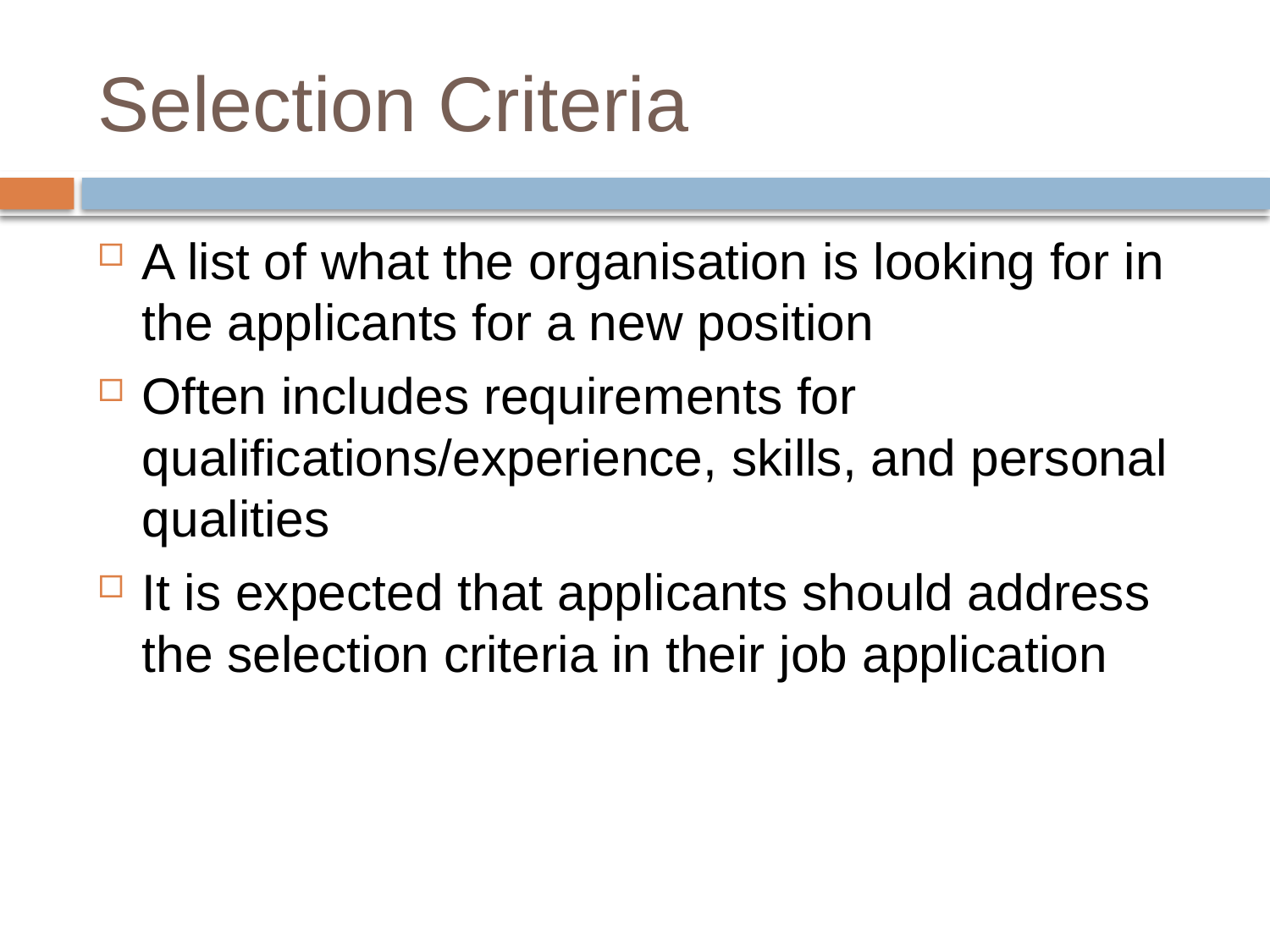

# Selection Criteria
A list of what the organisation is looking for in the applicants for a new position
Often includes requirements for qualifications/experience, skills, and personal qualities
It is expected that applicants should address the selection criteria in their job application